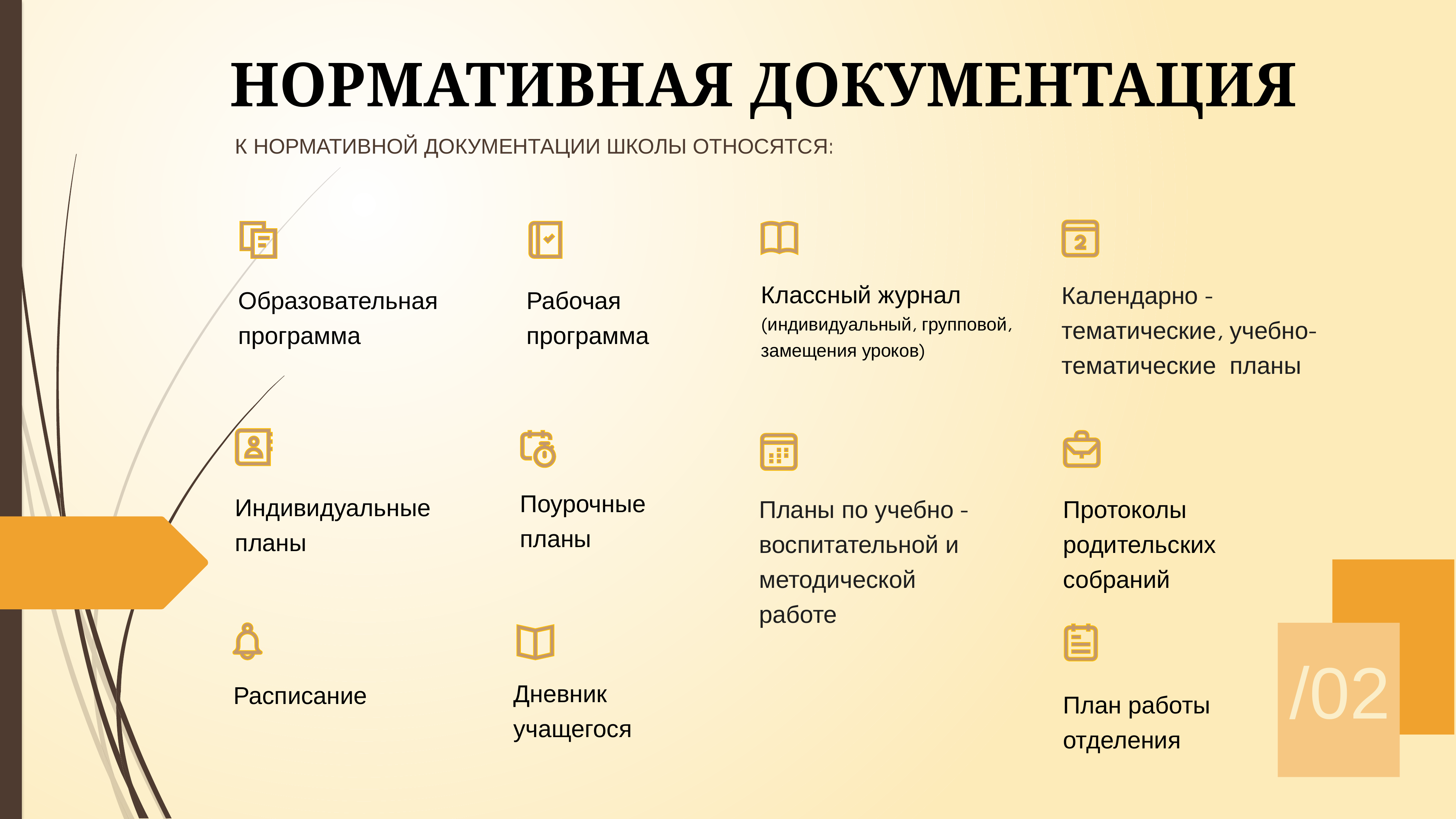

Нормативная документация
К нормативной документации школы относятся:

Классный журнал (индивидуальный, групповой, замещения уроков)
Календарно - тематические, учебно- тематические  планы
Образовательная программа
Рабочая программа

Поурочные планы
Индивидуальные планы
Планы по учебно - воспитательной и методической работе
Протоколы родительских собраний

/02

Дневник учащегося
Расписание
План работы отделения